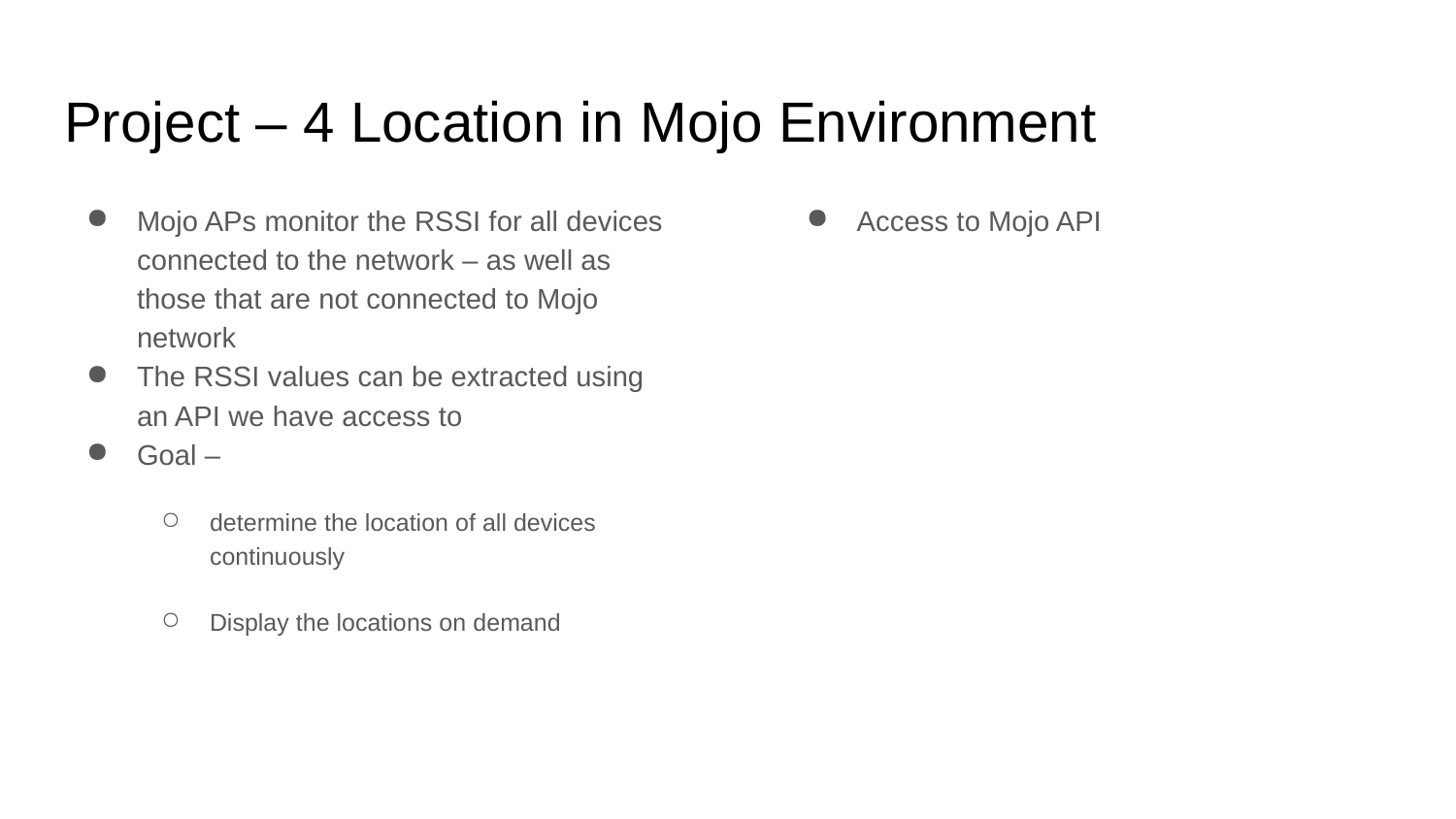

# Project – 4 Location in Mojo Environment
Mojo APs monitor the RSSI for all devices connected to the network – as well as those that are not connected to Mojo network
The RSSI values can be extracted using an API we have access to
Goal –
determine the location of all devices continuously
Display the locations on demand
Access to Mojo API